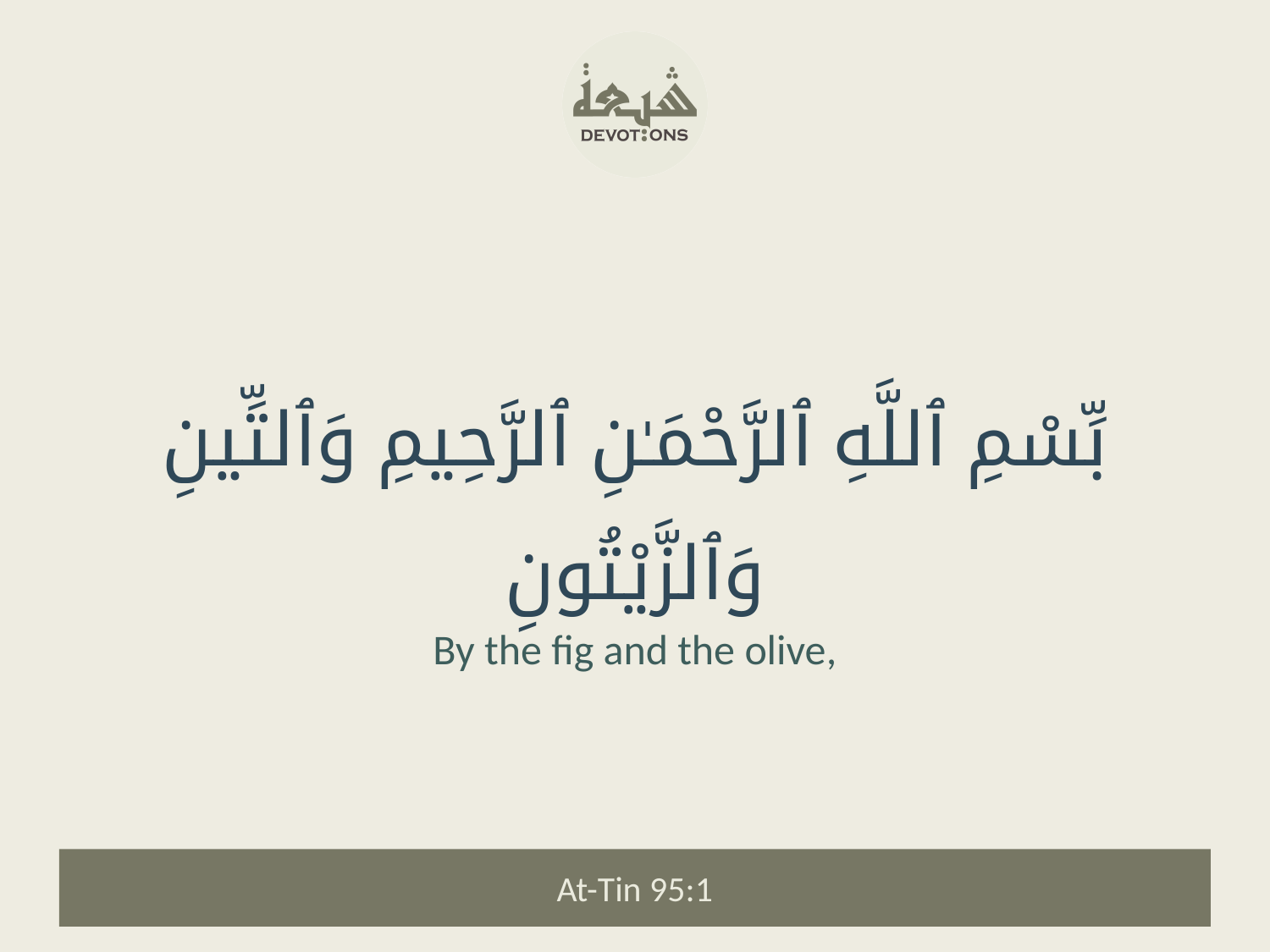

بِّسْمِ ٱللَّهِ ٱلرَّحْمَـٰنِ ٱلرَّحِيمِ وَٱلتِّينِ وَٱلزَّيْتُونِ
By the fig and the olive,
At-Tin 95:1